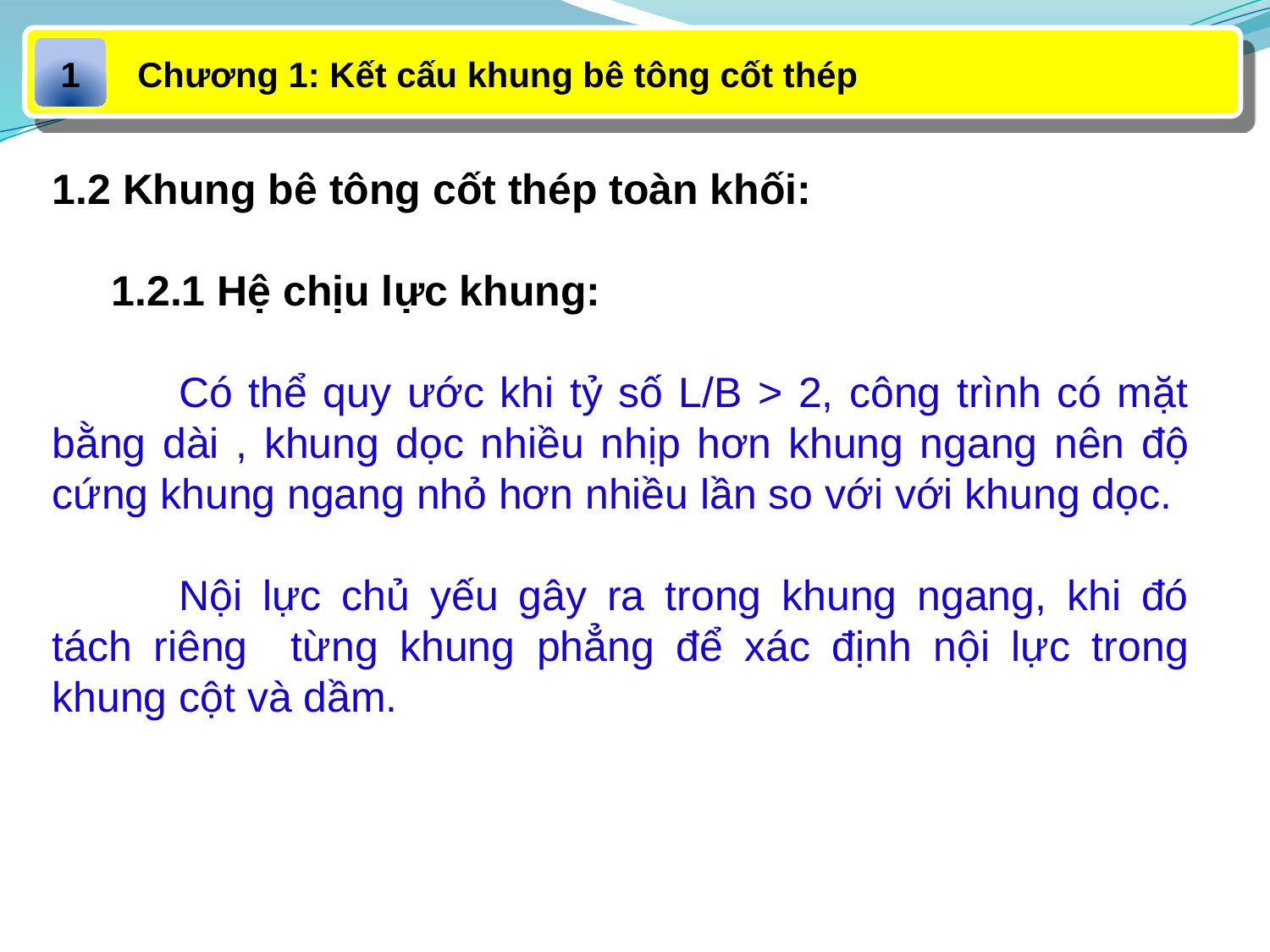

Chương 1: Kết cấu khung bê tông cốt thép

1

1.2 Khung bê tông cốt thép toàn khối:

     1.2.1 Hệ chịu lực khung:

	Có thể quy ước khi tỷ số L/B > 2, công trình có mặt bằng dài , khung dọc nhiều nhịp hơn khung ngang nên độ cứng khung ngang nhỏ hơn nhiều lần so với với khung dọc.

	Nội lực chủ yếu gây ra trong khung ngang, khi đó tách riêng  từng khung phẳng để xác định nội lực trong khung cột và dầm.